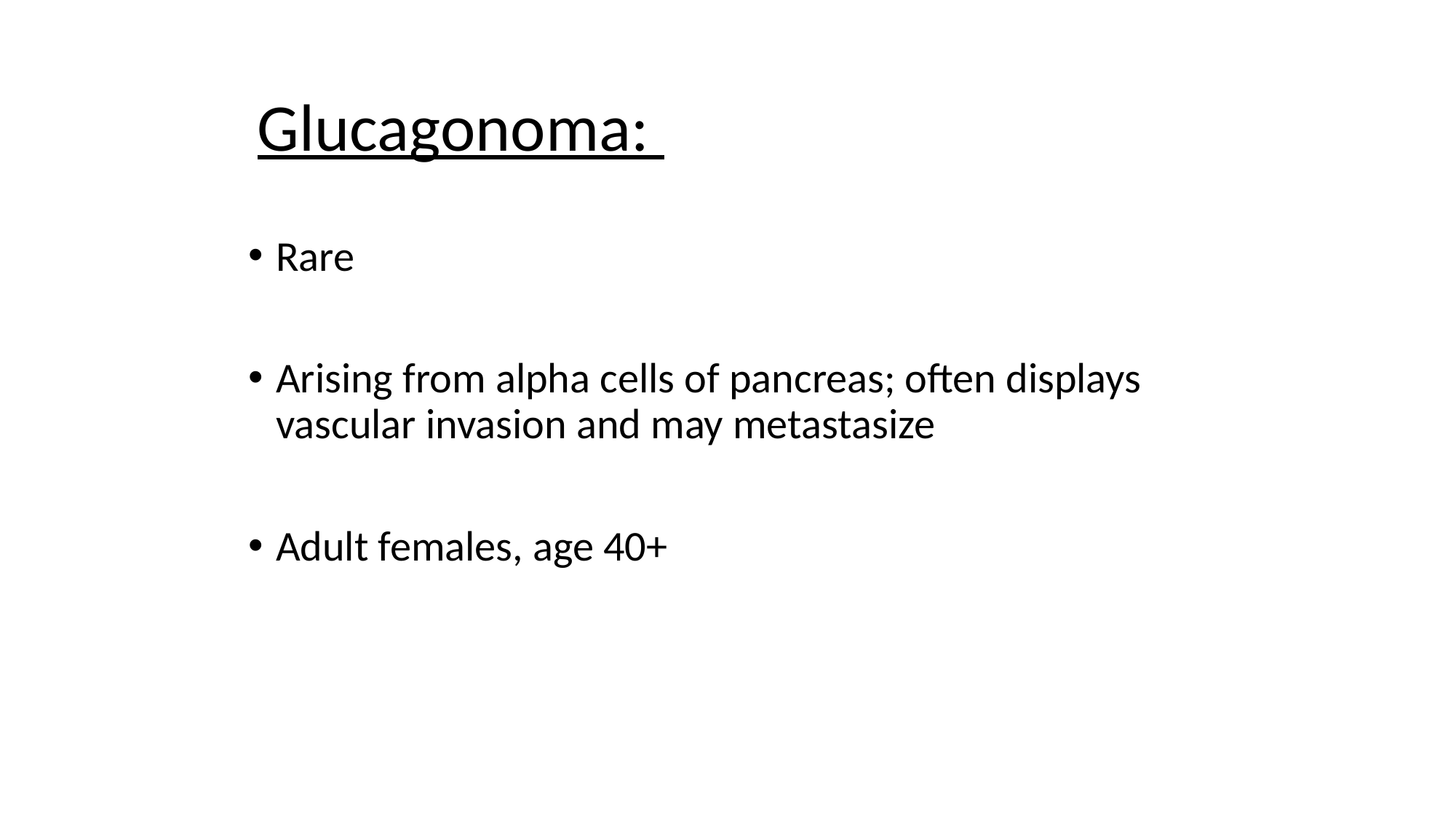

# Glucagonoma:
Rare

Arising from alpha cells of pancreas; often displays vascular invasion and may metastasize

Adult females, age 40+